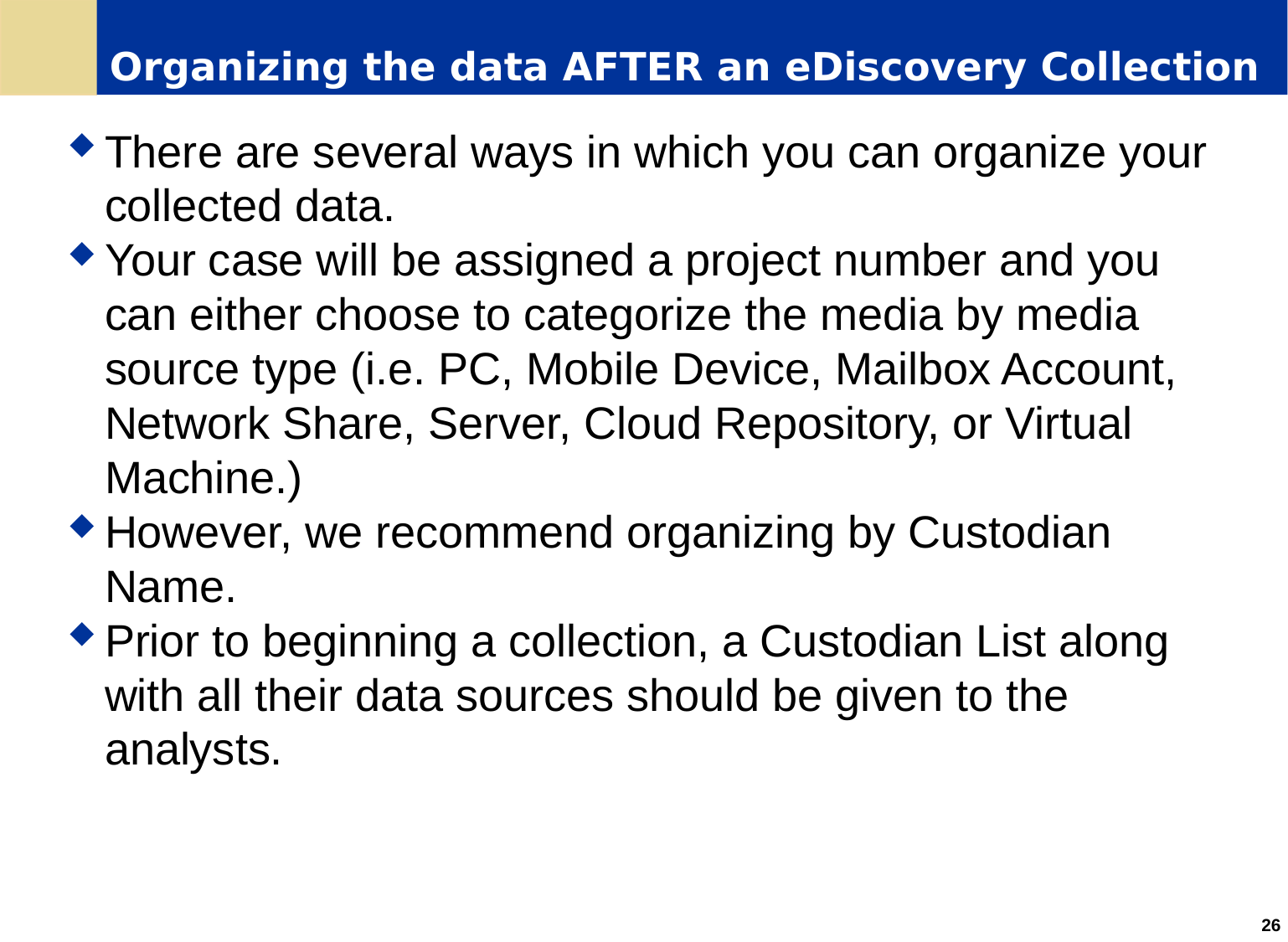

# Organizing the data AFTER an eDiscovery Collection
There are several ways in which you can organize your collected data.
Your case will be assigned a project number and you can either choose to categorize the media by media source type (i.e. PC, Mobile Device, Mailbox Account, Network Share, Server, Cloud Repository, or Virtual Machine.)
However, we recommend organizing by Custodian Name.
Prior to beginning a collection, a Custodian List along with all their data sources should be given to the analysts.
26